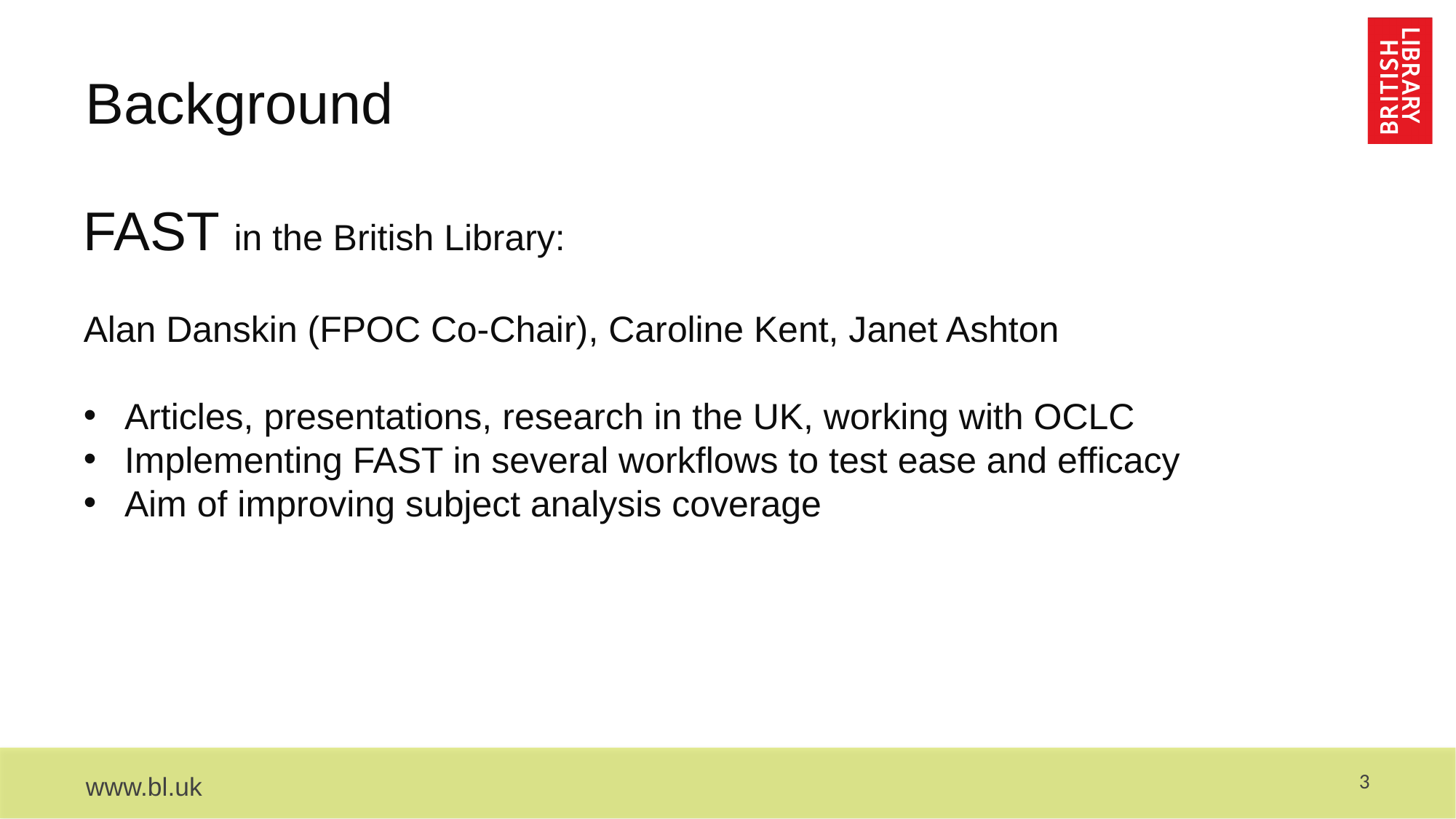

# Background
FAST in the British Library:

Alan Danskin (FPOC Co-Chair), Caroline Kent, Janet Ashton

Articles, presentations, research in the UK, working with OCLC
Implementing FAST in several workflows to test ease and efficacy
Aim of improving subject analysis coverage

3